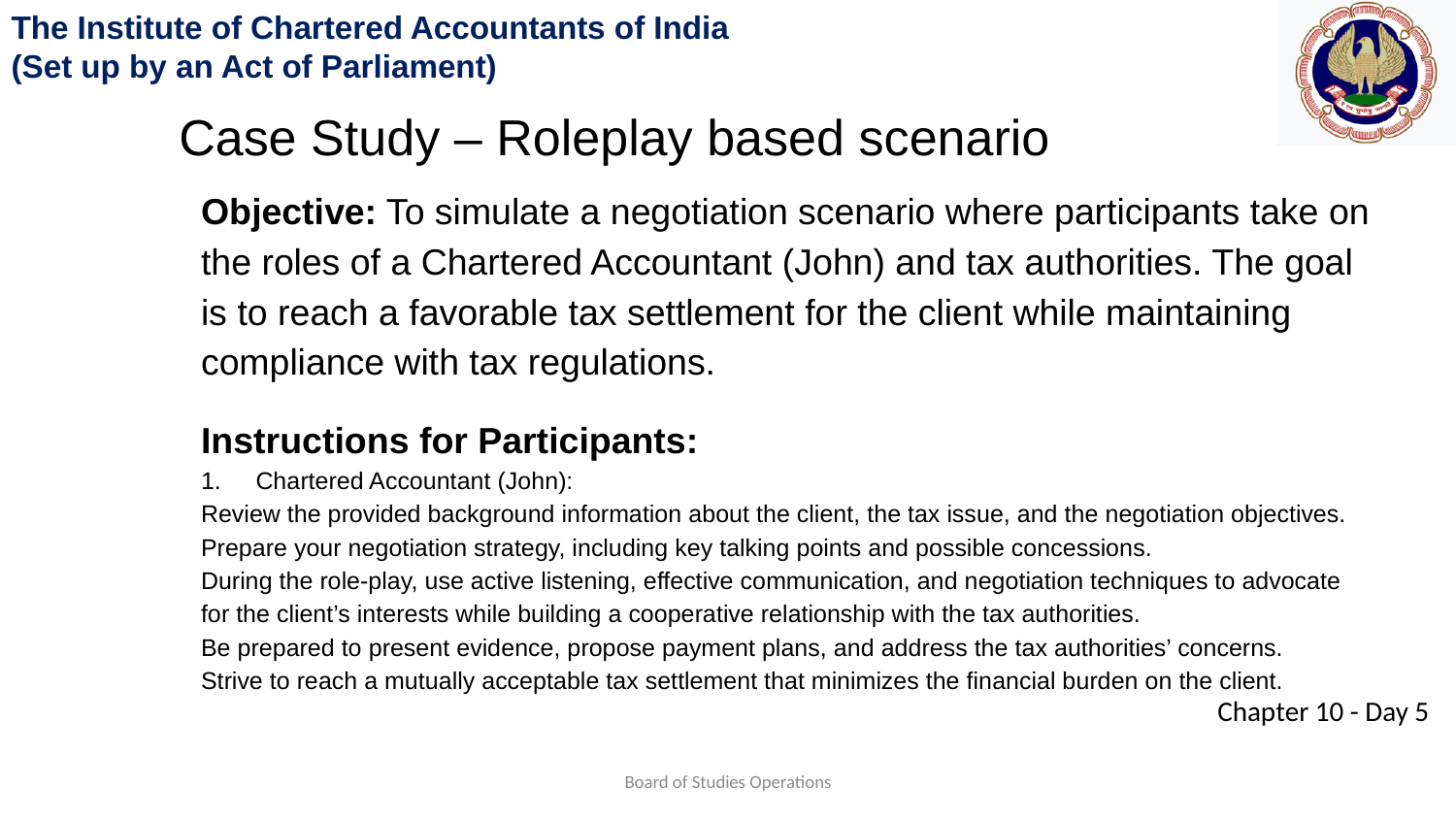

Case Study – Roleplay based scenario
Objective: To simulate a negotiation scenario where participants take on the roles of a Chartered Accountant (John) and tax authorities. The goal is to reach a favorable tax settlement for the client while maintaining compliance with tax regulations.

Instructions for Participants:
Chartered Accountant (John):
Review the provided background information about the client, the tax issue, and the negotiation objectives.
Prepare your negotiation strategy, including key talking points and possible concessions.
During the role-play, use active listening, effective communication, and negotiation techniques to advocate for the client’s interests while building a cooperative relationship with the tax authorities.
Be prepared to present evidence, propose payment plans, and address the tax authorities’ concerns.
Strive to reach a mutually acceptable tax settlement that minimizes the financial burden on the client.
Board of Studies Operations